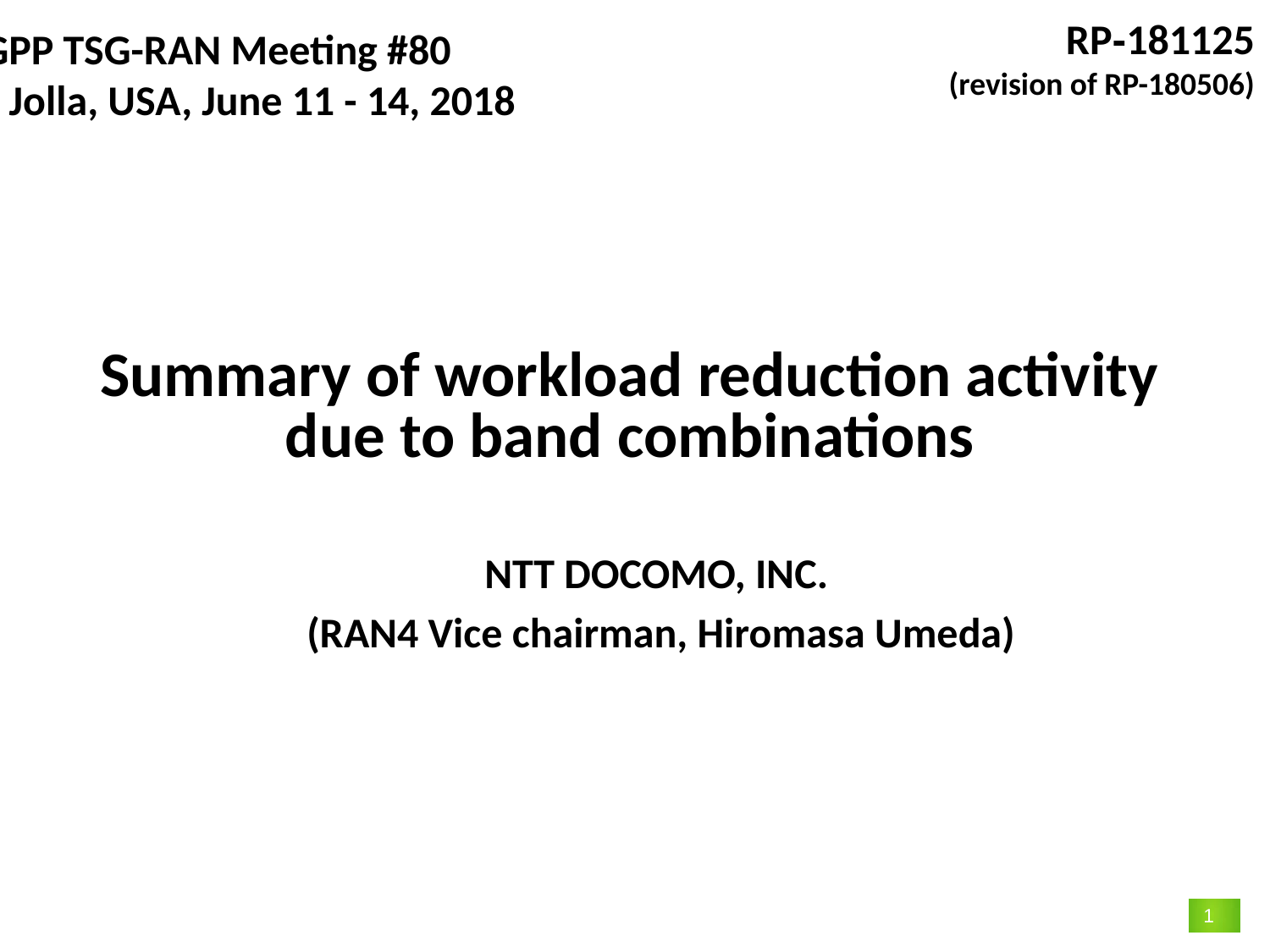

RP‑181125
(revision of RP-180506)
3GPP TSG-RAN Meeting #80
La Jolla, USA, June 11 - 14, 2018
#
Summary of workload reduction activity
due to band combinations
NTT DOCOMO, INC.
 (RAN4 Vice chairman, Hiromasa Umeda)